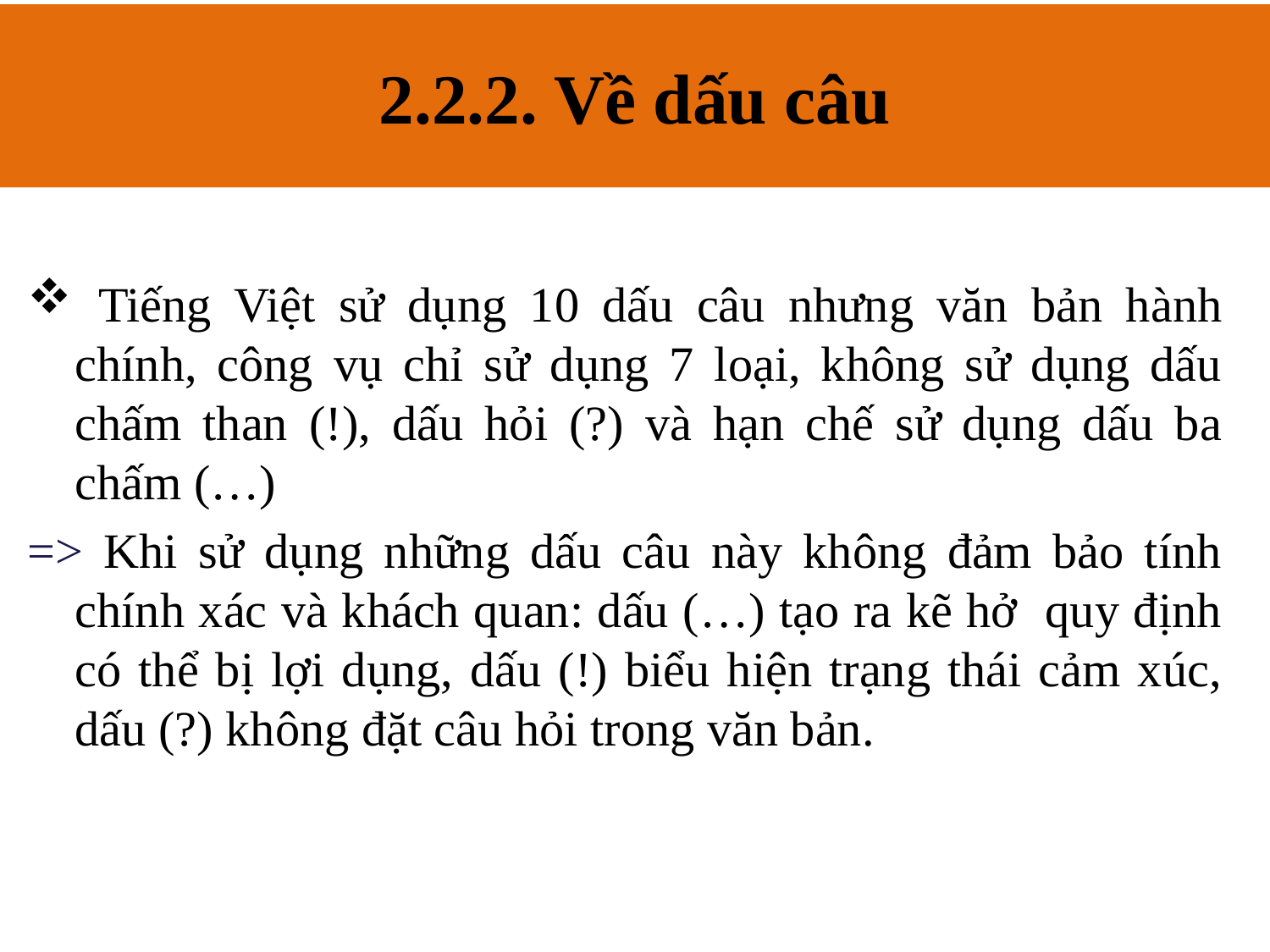

2.2.2. Về dấu câu
# 2.2.2. Về dấu câu
 Tiếng Việt sử dụng 10 dấu câu nhưng văn bản hành chính, công vụ chỉ sử dụng 7 loại, không sử dụng dấu chấm than (!), dấu hỏi (?) và hạn chế sử dụng dấu ba chấm (…)
=> Khi sử dụng những dấu câu này không đảm bảo tính chính xác và khách quan: dấu (…) tạo ra kẽ hở  quy định có thể bị lợi dụng, dấu (!) biểu hiện trạng thái cảm xúc, dấu (?) không đặt câu hỏi trong văn bản.